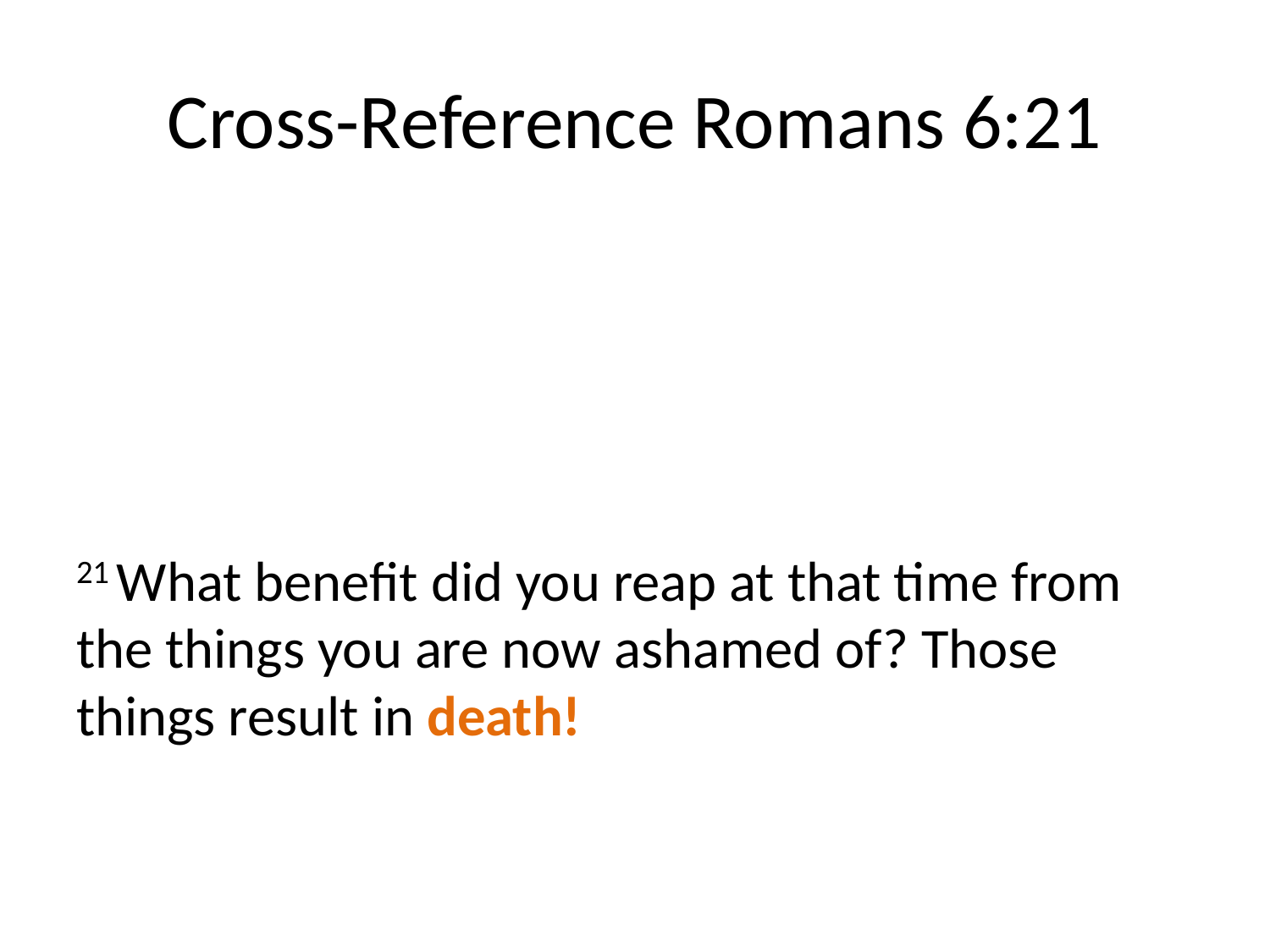

# Cross-Reference Romans 6:21

21 What benefit did you reap at that time from the things you are now ashamed of? Those things result in death!